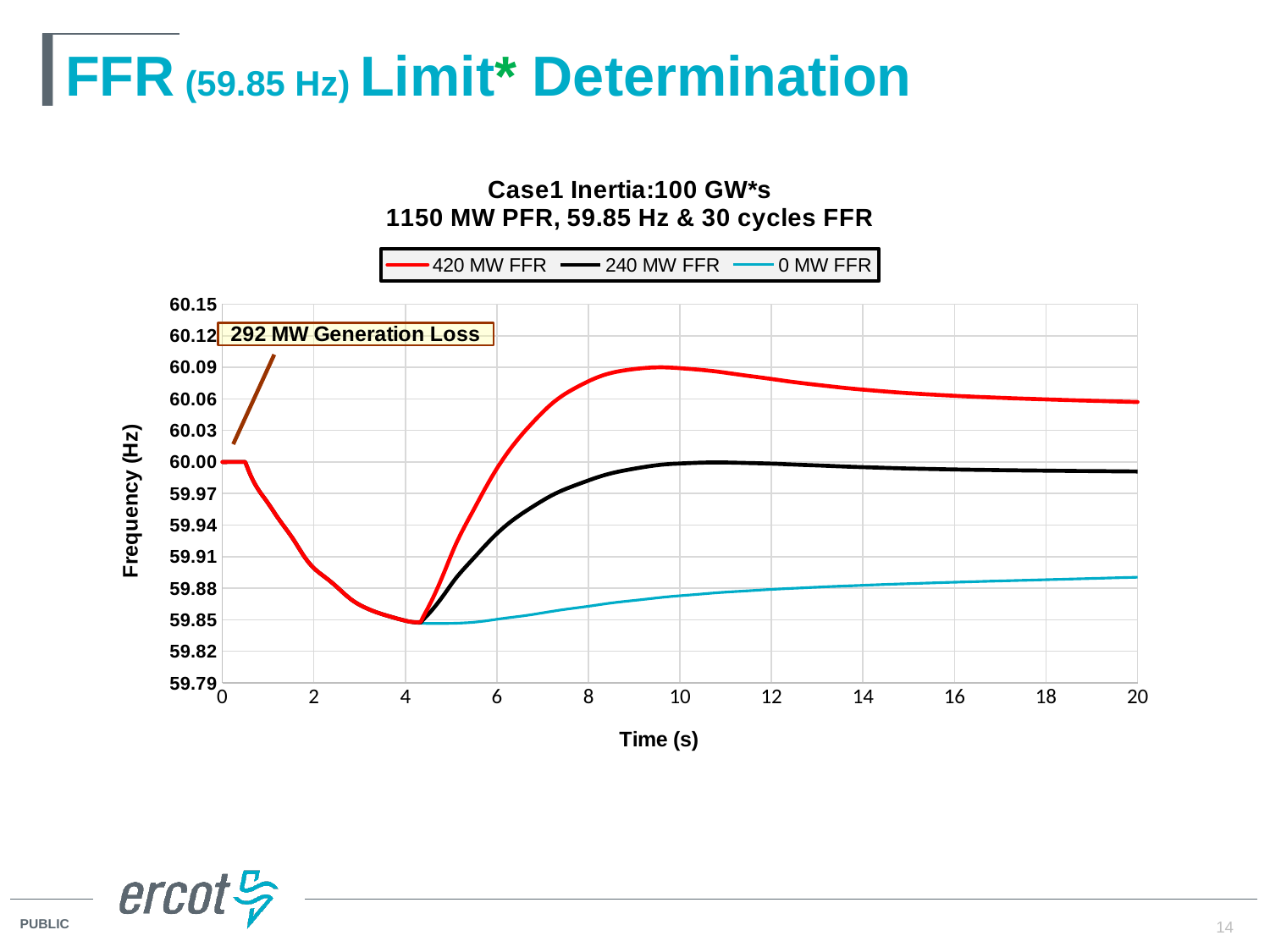

# FFR (59.85 Hz) Limit* Determination

### Chart: Case1 Inertia:100 GW*s
1150 MW PFR, 59.85 Hz & 30 cycles FFR

| Category | 420 MW FFR | 240 MW FFR | 0 MW FFR |
|---|---|---|---|
14